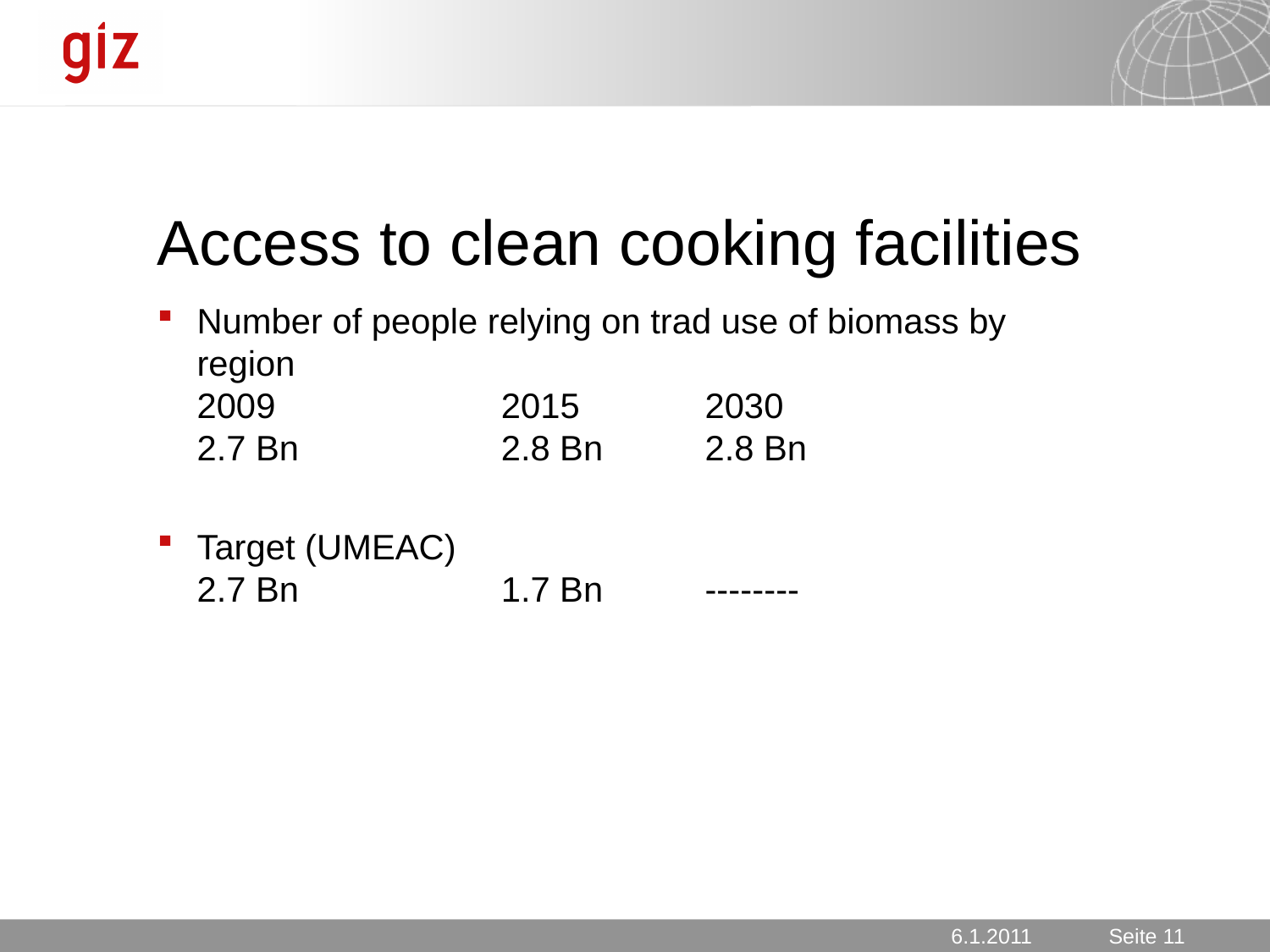

# Access to clean cooking facilities
Number of people relying on trad use of biomass by region
2009	2015	2030
2.7 Bn	2.8 Bn	2.8 Bn

Target (UMEAC)
2.7 Bn	1.7 Bn	--------
6.1.2011